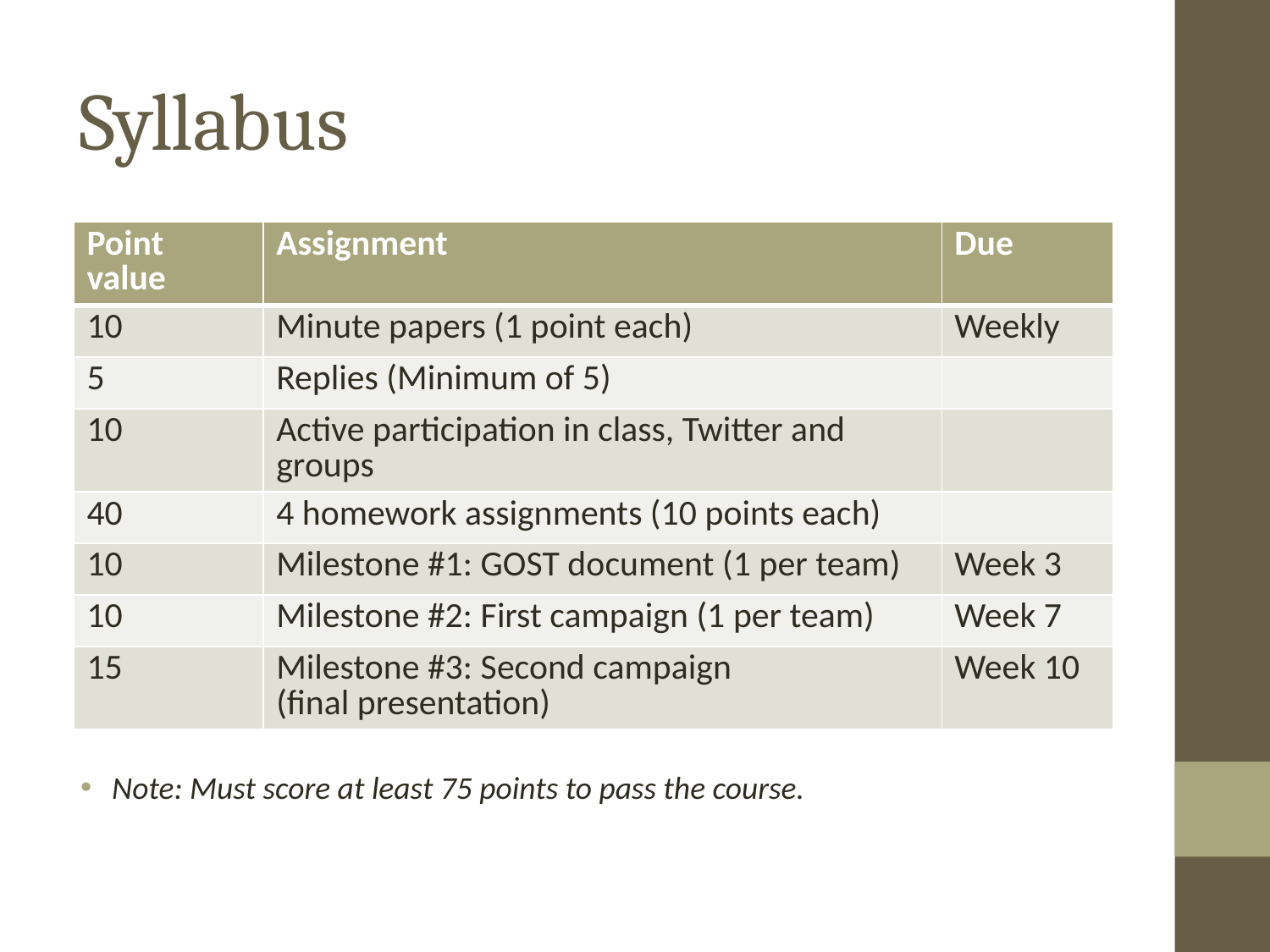

# Syllabus
Share

| Point value | Assignment | Due |
| --- | --- | --- |
| 10 | Minute papers (1 point each) | Weekly |
| 5 | Replies (Minimum of 5) |  |
| 10 | Active participation in class, Twitter and groups |  |
| 40 | 4 homework assignments (10 points each) |  |
| 10 | Milestone #1: GOST document (1 per team) | Week 3 |
| 10 | Milestone #2: First campaign (1 per team) | Week 7 |
| 15 | Milestone #3: Second campaign (final presentation) | Week 10 |
 Note: Must score at least 75 points to pass the course.